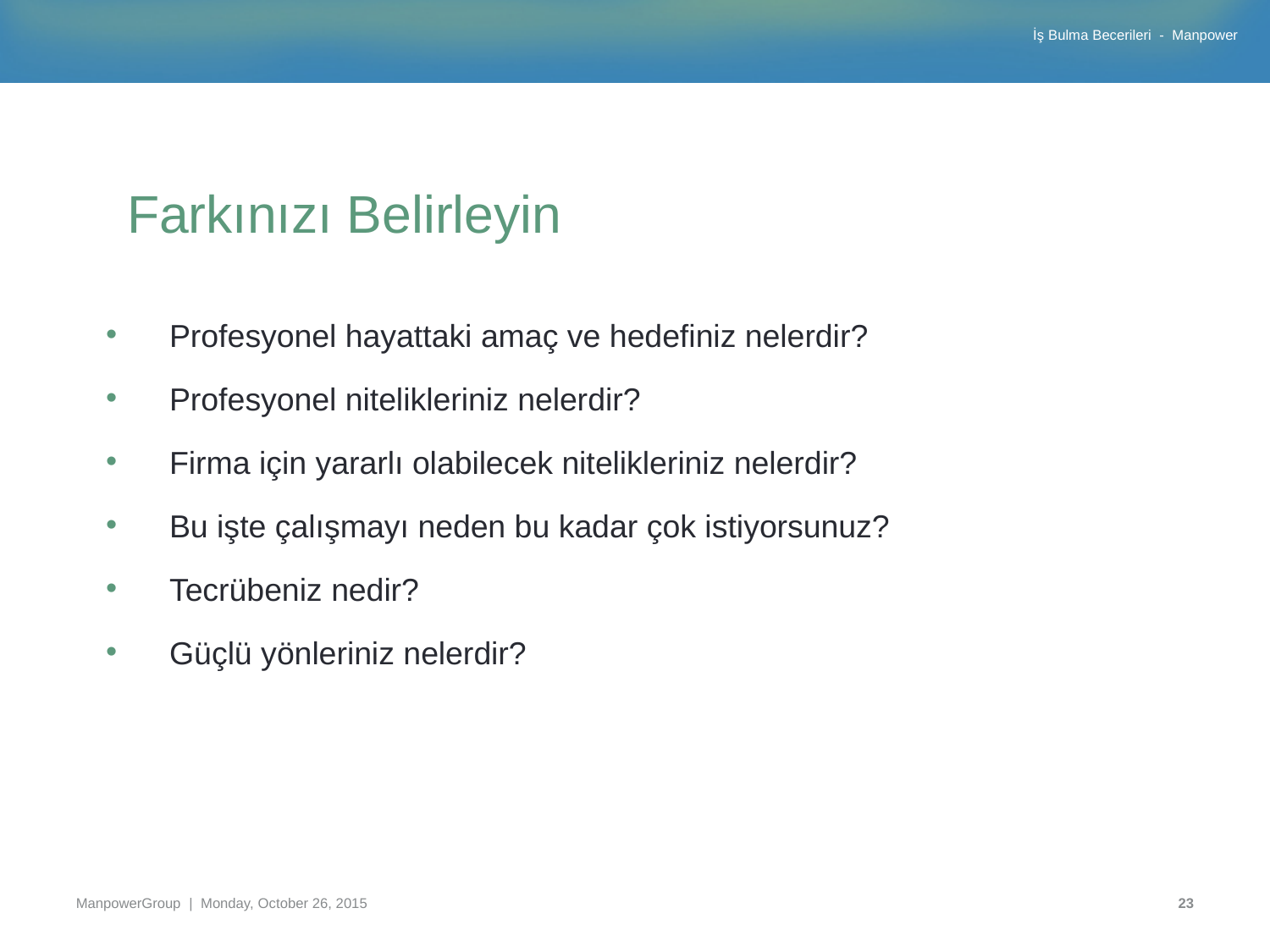

# Farkınızı Belirleyin
Profesyonel hayattaki amaç ve hedefiniz nelerdir?
Profesyonel nitelikleriniz nelerdir?
Firma için yararlı olabilecek nitelikleriniz nelerdir?
Bu işte çalışmayı neden bu kadar çok istiyorsunuz?
Tecrübeniz nedir?
Güçlü yönleriniz nelerdir?